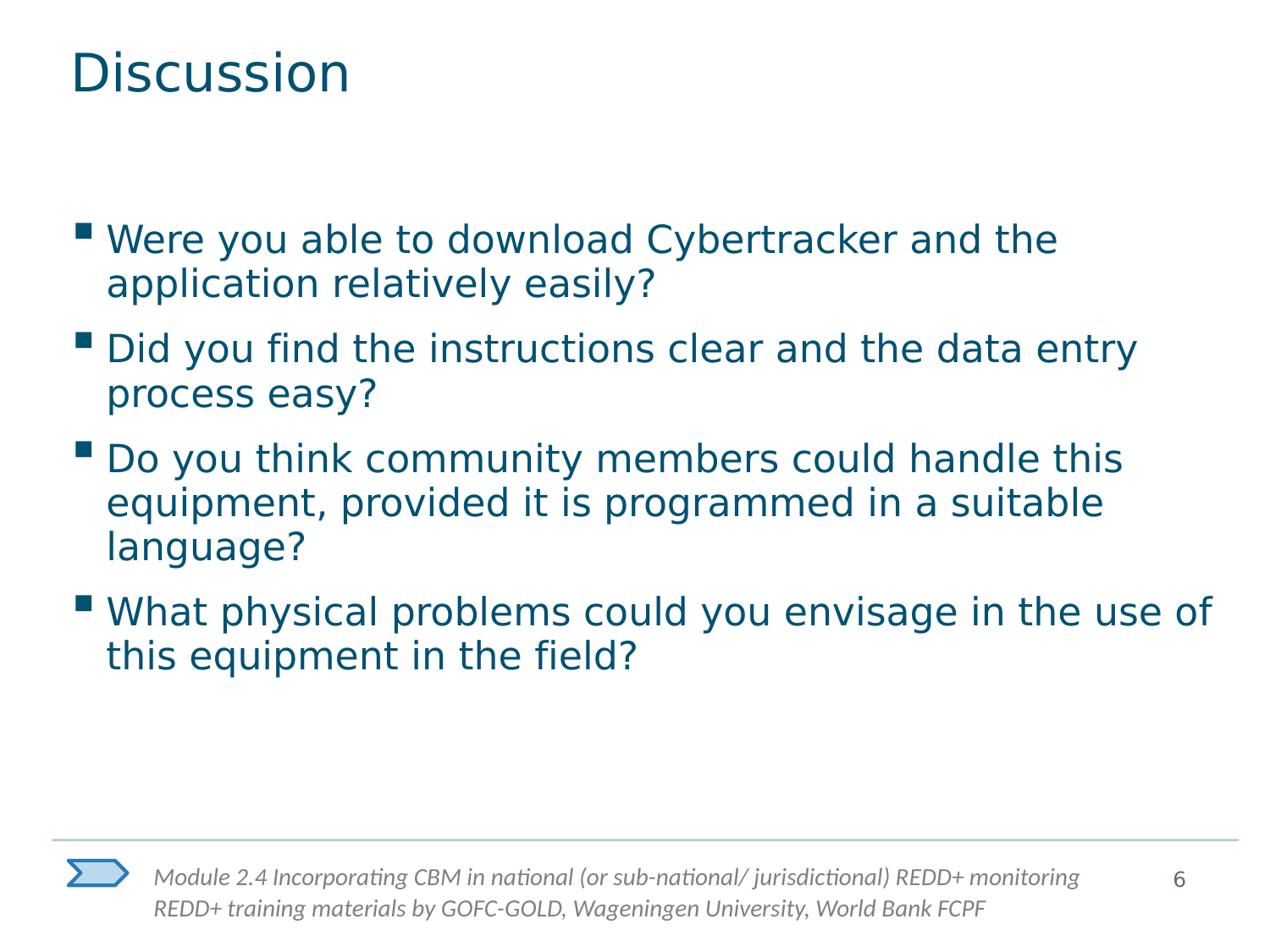

# Discussion
Were you able to download Cybertracker and the application relatively easily?
Did you find the instructions clear and the data entry process easy?
Do you think community members could handle this equipment, provided it is programmed in a suitable language?
What physical problems could you envisage in the use of this equipment in the field?